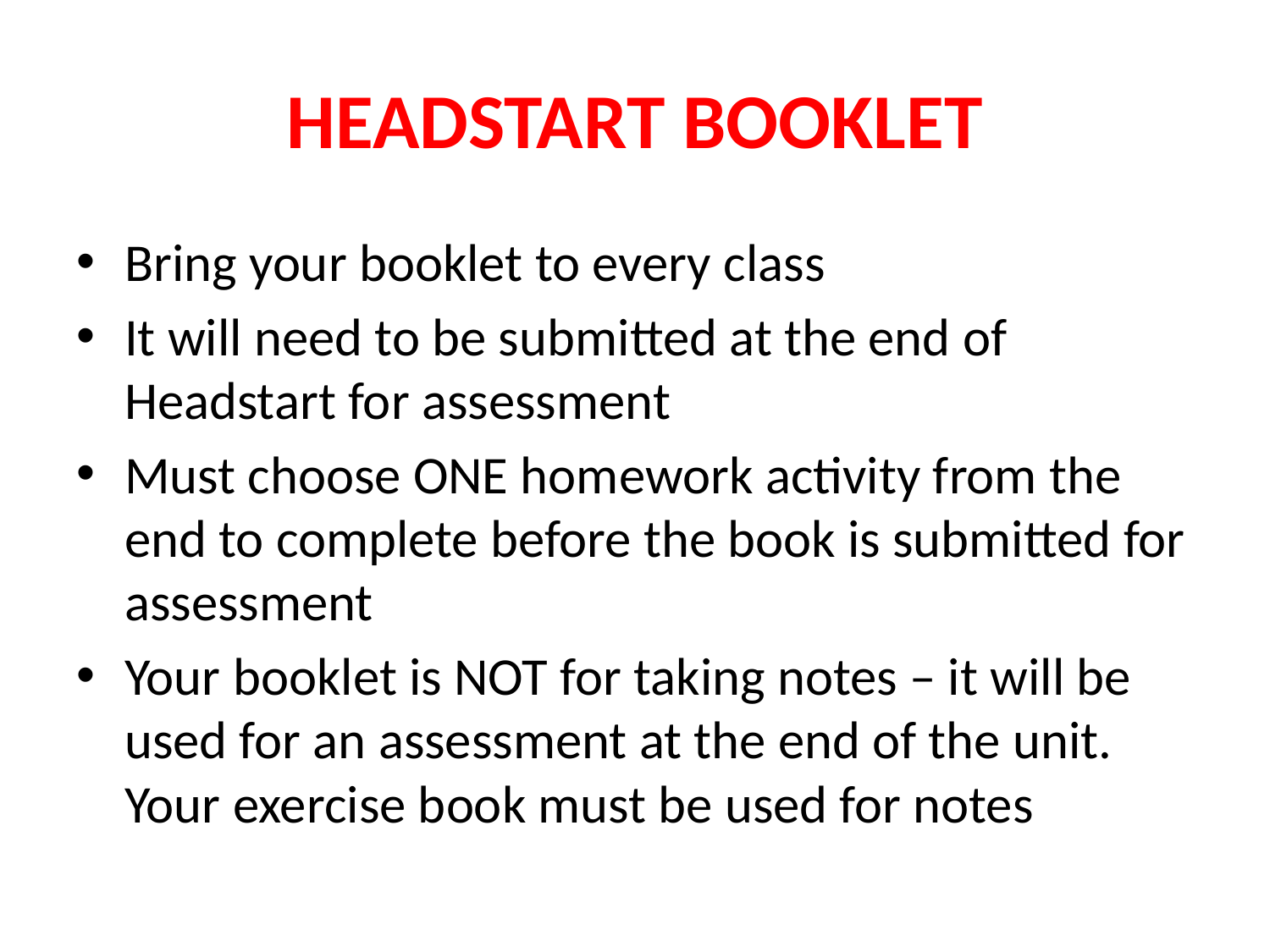

# HEADSTART BOOKLET
Bring your booklet to every class
It will need to be submitted at the end of Headstart for assessment
Must choose ONE homework activity from the end to complete before the book is submitted for assessment
Your booklet is NOT for taking notes – it will be used for an assessment at the end of the unit. Your exercise book must be used for notes